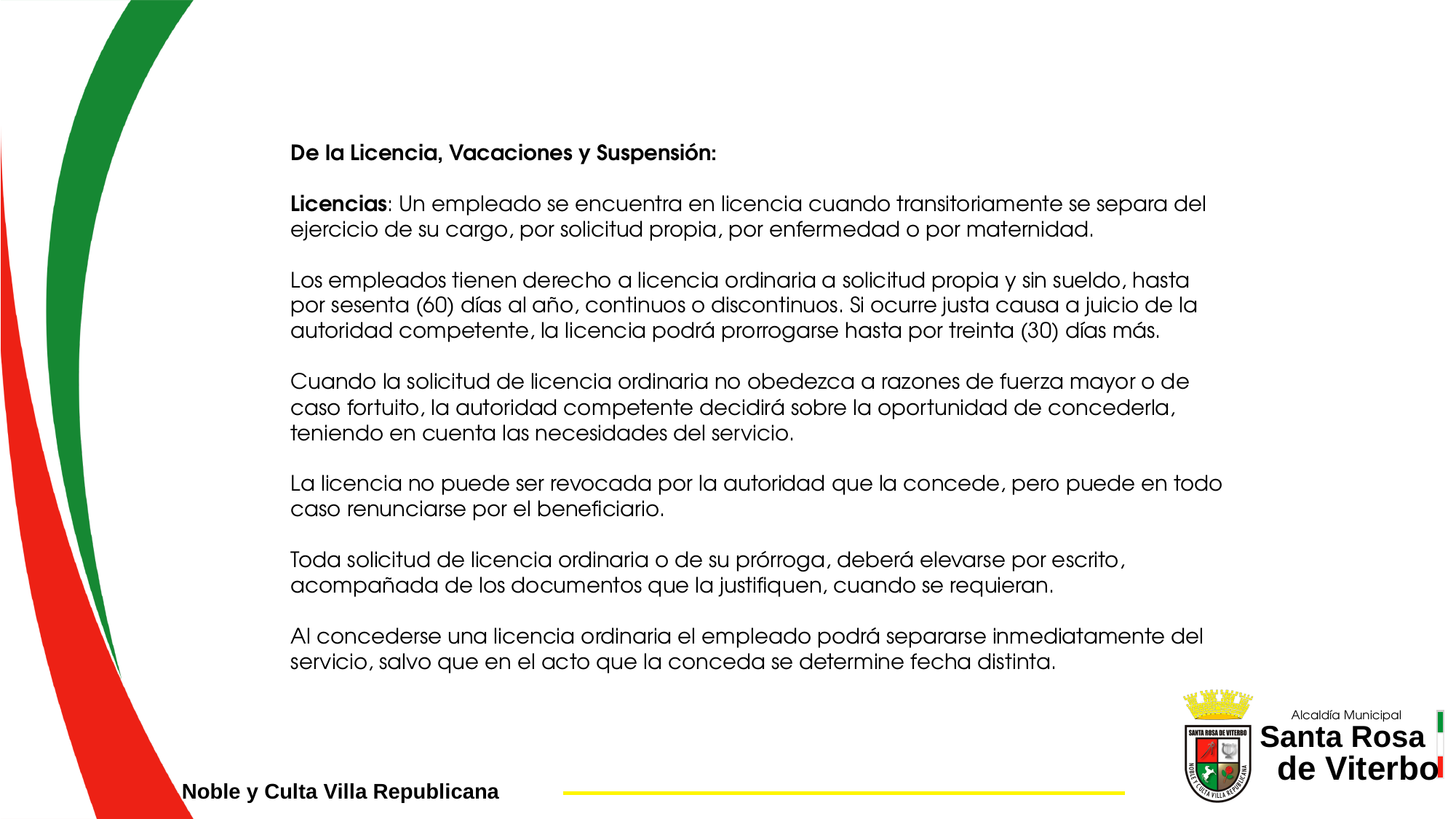

De la Licencia, Vacaciones y Suspensión:

Licencias: Un empleado se encuentra en licencia cuando transitoriamente se separa del ejercicio de su cargo, por solicitud propia, por enfermedad o por maternidad.

Los empleados tienen derecho a licencia ordinaria a solicitud propia y sin sueldo, hasta por sesenta (60) días al año, continuos o discontinuos. Si ocurre justa causa a juicio de la autoridad competente, la licencia podrá prorrogarse hasta por treinta (30) días más.

Cuando la solicitud de licencia ordinaria no obedezca a razones de fuerza mayor o de caso fortuito, la autoridad competente decidirá sobre la oportunidad de concederla, teniendo en cuenta las necesidades del servicio.

La licencia no puede ser revocada por la autoridad que la concede, pero puede en todo caso renunciarse por el beneficiario.

Toda solicitud de licencia ordinaria o de su prórroga, deberá elevarse por escrito, acompañada de los documentos que la justifiquen, cuando se requieran.

Al concederse una licencia ordinaria el empleado podrá separarse inmediatamente del servicio, salvo que en el acto que la conceda se determine fecha distinta.